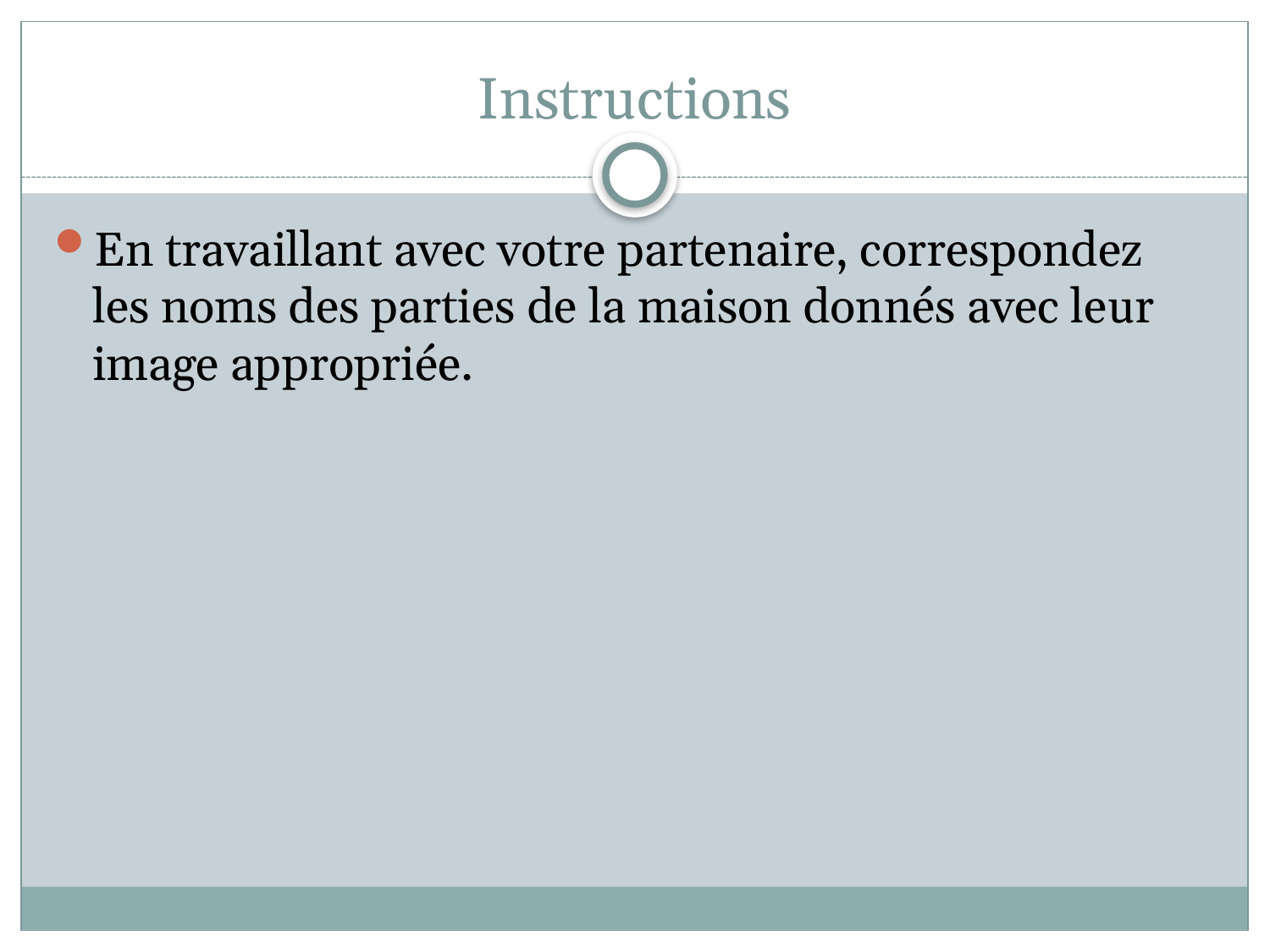

# Instructions
En travaillant avec votre partenaire, correspondez les noms des parties de la maison donnés avec leur image appropriée.